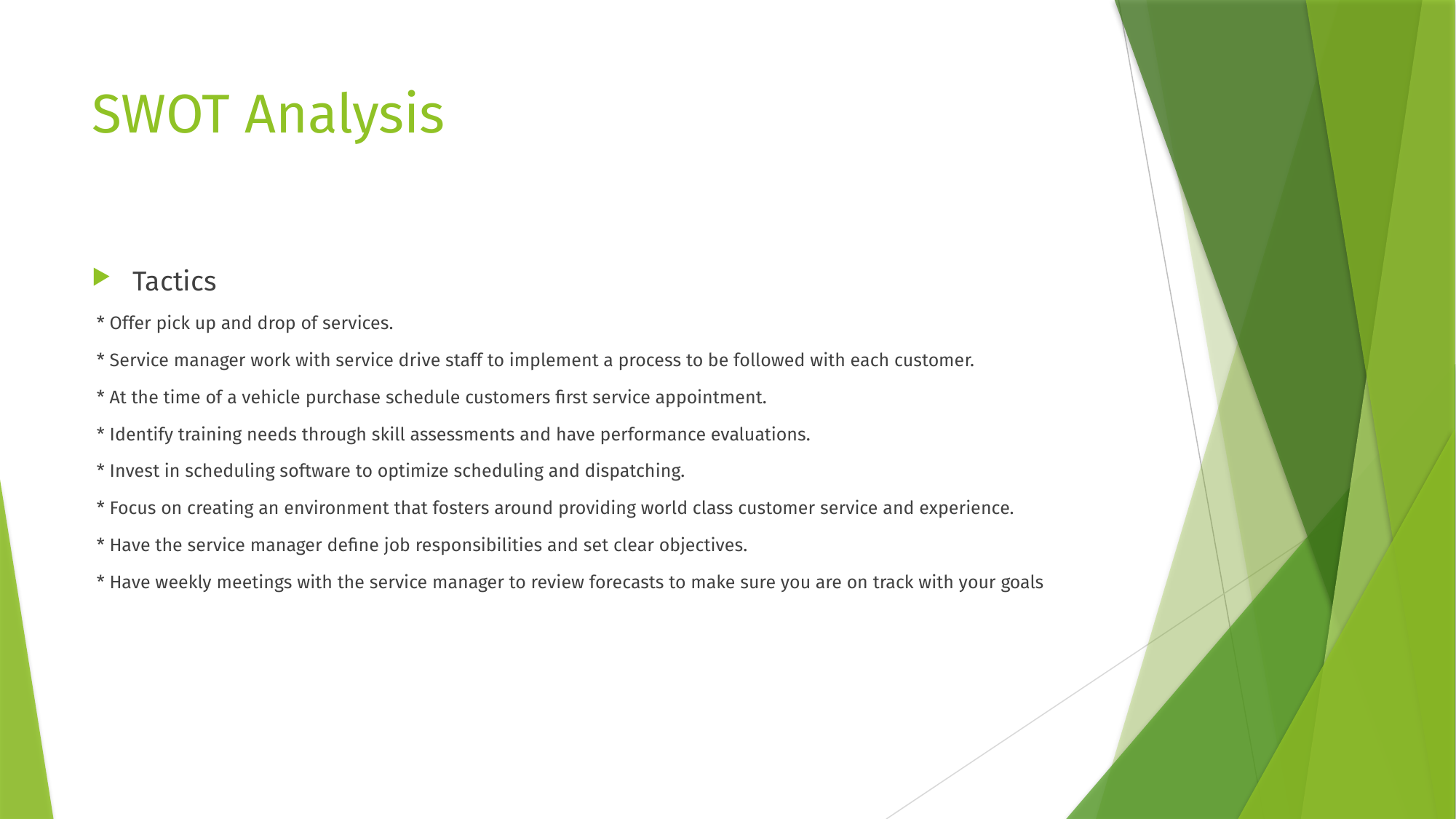

# SWOT Analysis
Tactics
 * Offer pick up and drop of services.
 * Service manager work with service drive staff to implement a process to be followed with each customer.
 * At the time of a vehicle purchase schedule customers first service appointment.
 * Identify training needs through skill assessments and have performance evaluations.
 * Invest in scheduling software to optimize scheduling and dispatching.
 * Focus on creating an environment that fosters around providing world class customer service and experience.
 * Have the service manager define job responsibilities and set clear objectives.
 * Have weekly meetings with the service manager to review forecasts to make sure you are on track with your goals